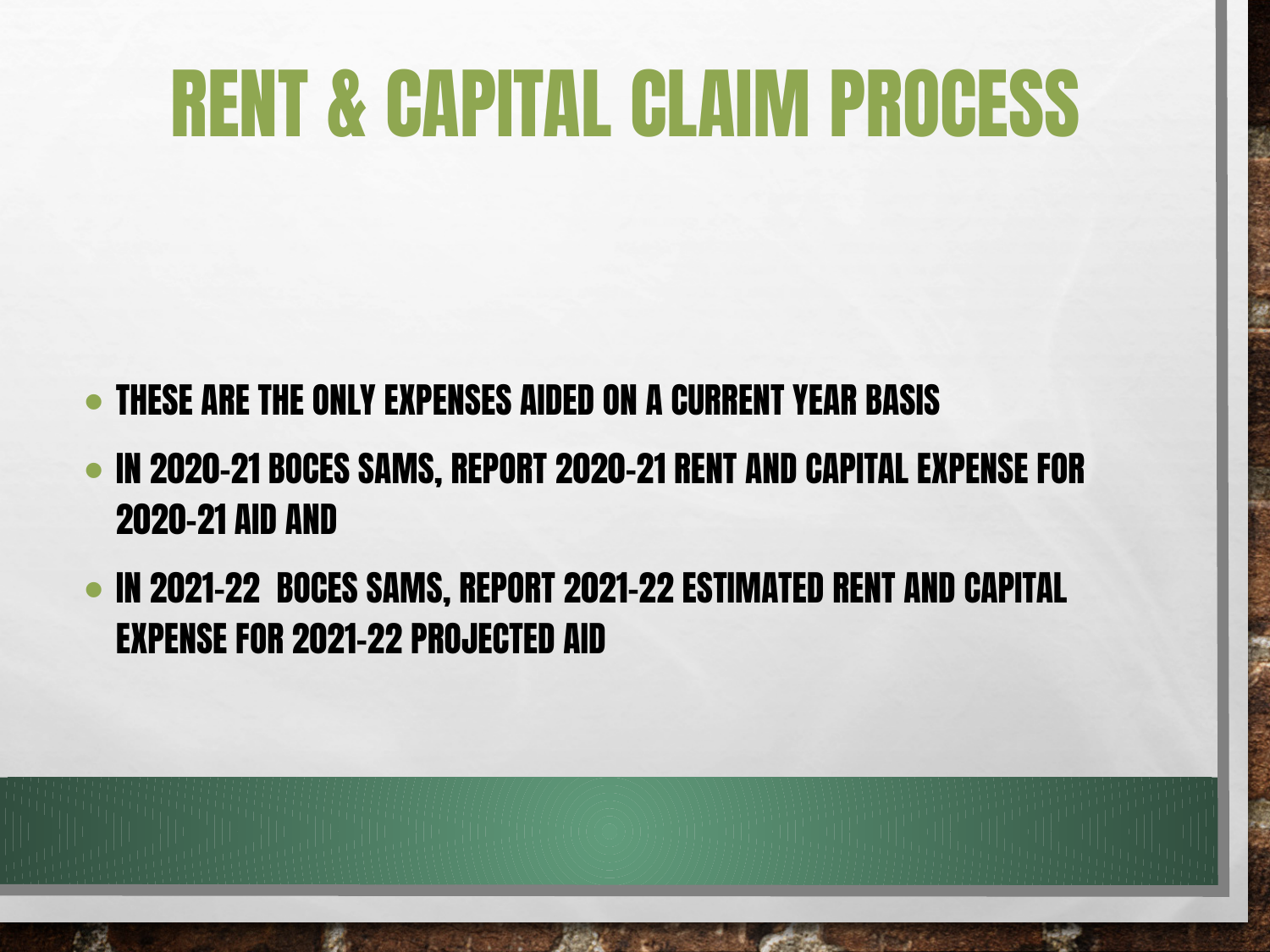

# Rent & Capital Claim Process
These are the only expenses aided on a current year basis
In 2020-21 BOCES SAMS, report 2020-21 rent and capital expense for 2020-21 aid and
In 2021-22  BOCES SAMS, report 2021-22 estimated rent and capital expense for 2021-22 projected aid